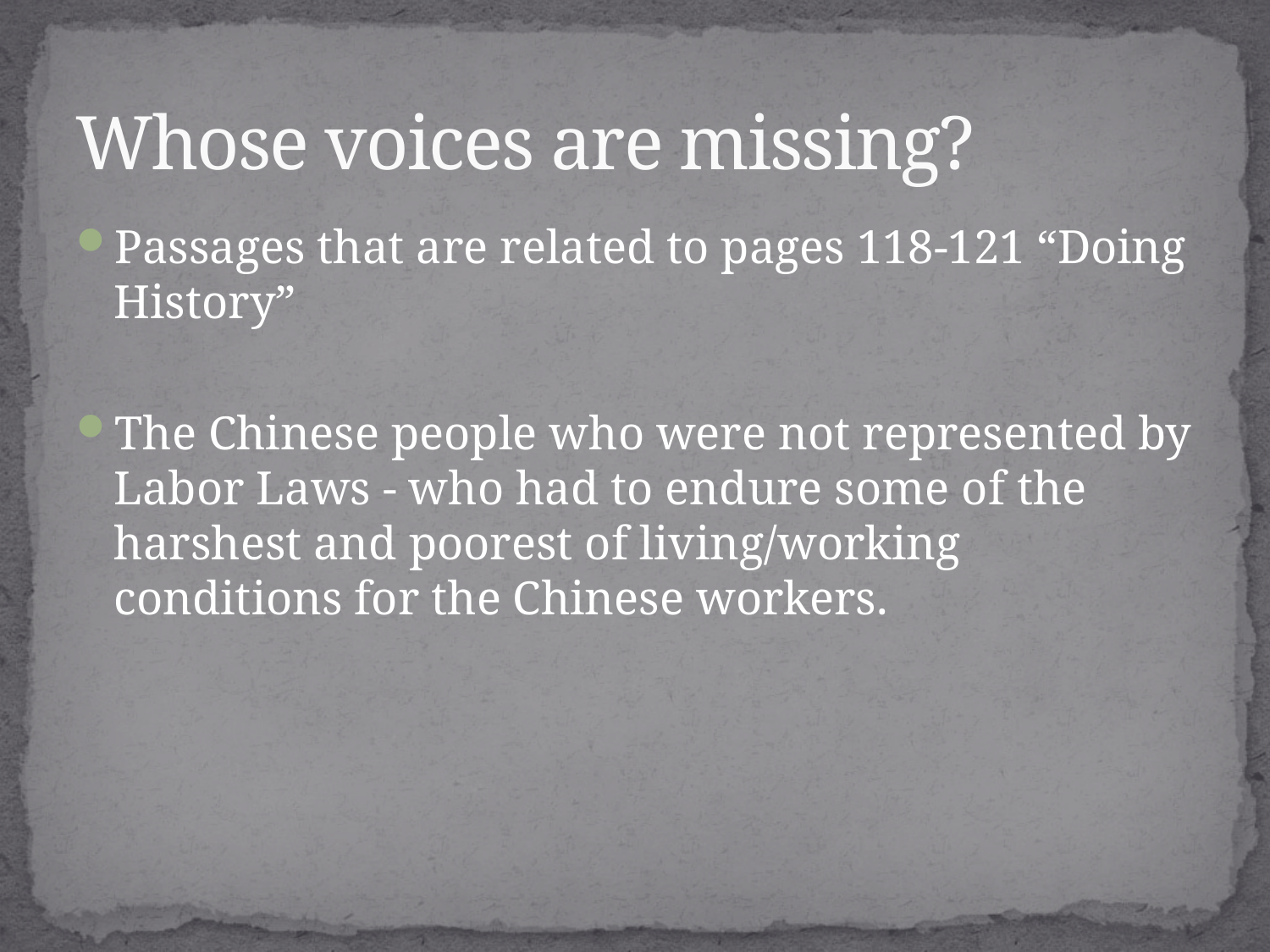

# Whose voices are missing?
Passages that are related to pages 118-121 “Doing History”

The Chinese people who were not represented by Labor Laws - who had to endure some of the harshest and poorest of living/working conditions for the Chinese workers.